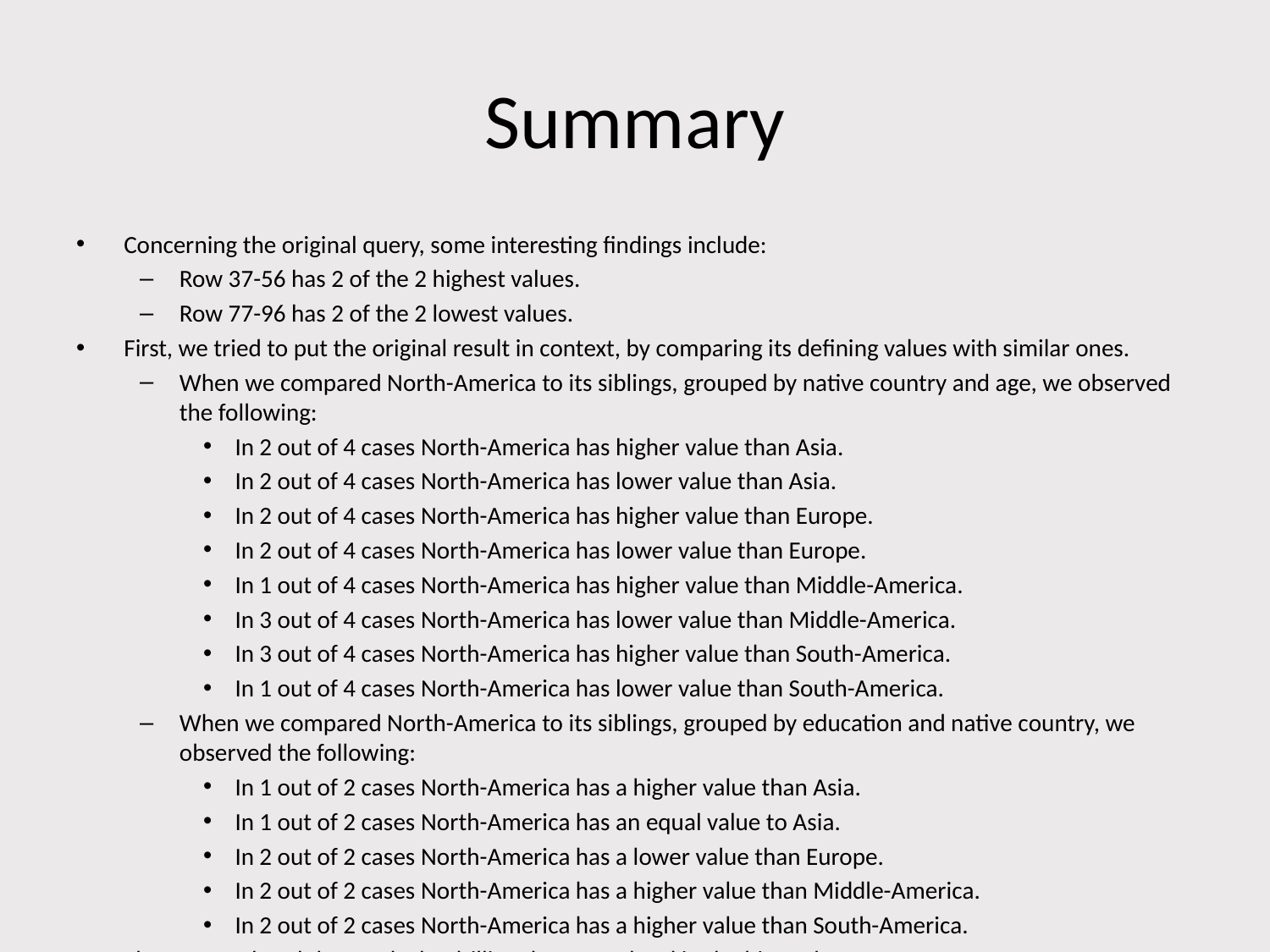

# Summary
Concerning the original query, some interesting findings include:
Row 37-56 has 2 of the 2 highest values.
Row 77-96 has 2 of the 2 lowest values.
First, we tried to put the original result in context, by comparing its defining values with similar ones.
When we compared North-America to its siblings, grouped by native country and age, we observed the following:
In 2 out of 4 cases North-America has higher value than Asia.
In 2 out of 4 cases North-America has lower value than Asia.
In 2 out of 4 cases North-America has higher value than Europe.
In 2 out of 4 cases North-America has lower value than Europe.
In 1 out of 4 cases North-America has higher value than Middle-America.
In 3 out of 4 cases North-America has lower value than Middle-America.
In 3 out of 4 cases North-America has higher value than South-America.
In 1 out of 4 cases North-America has lower value than South-America.
When we compared North-America to its siblings, grouped by education and native country, we observed the following:
In 1 out of 2 cases North-America has a higher value than Asia.
In 1 out of 2 cases North-America has an equal value to Asia.
In 2 out of 2 cases North-America has a lower value than Europe.
In 2 out of 2 cases North-America has a higher value than Middle-America.
In 2 out of 2 cases North-America has a higher value than South-America.
Then we analyzed the results by drilling down one level in the hierarchy.
When we drilled down age, we observed the following facts:
Column Post-Secondary has 3 of the 4 highest values.
Column Post-Secondary has 2 of the 4 lowest values.
Column Without-Post-Secondary has 2 of the 4 lowest values.
When we drilled down education, we observed the following facts:
Column 37-56 has 4 of the 6 highest values.
Column 77-96 has 4 of the 6 lowest values.